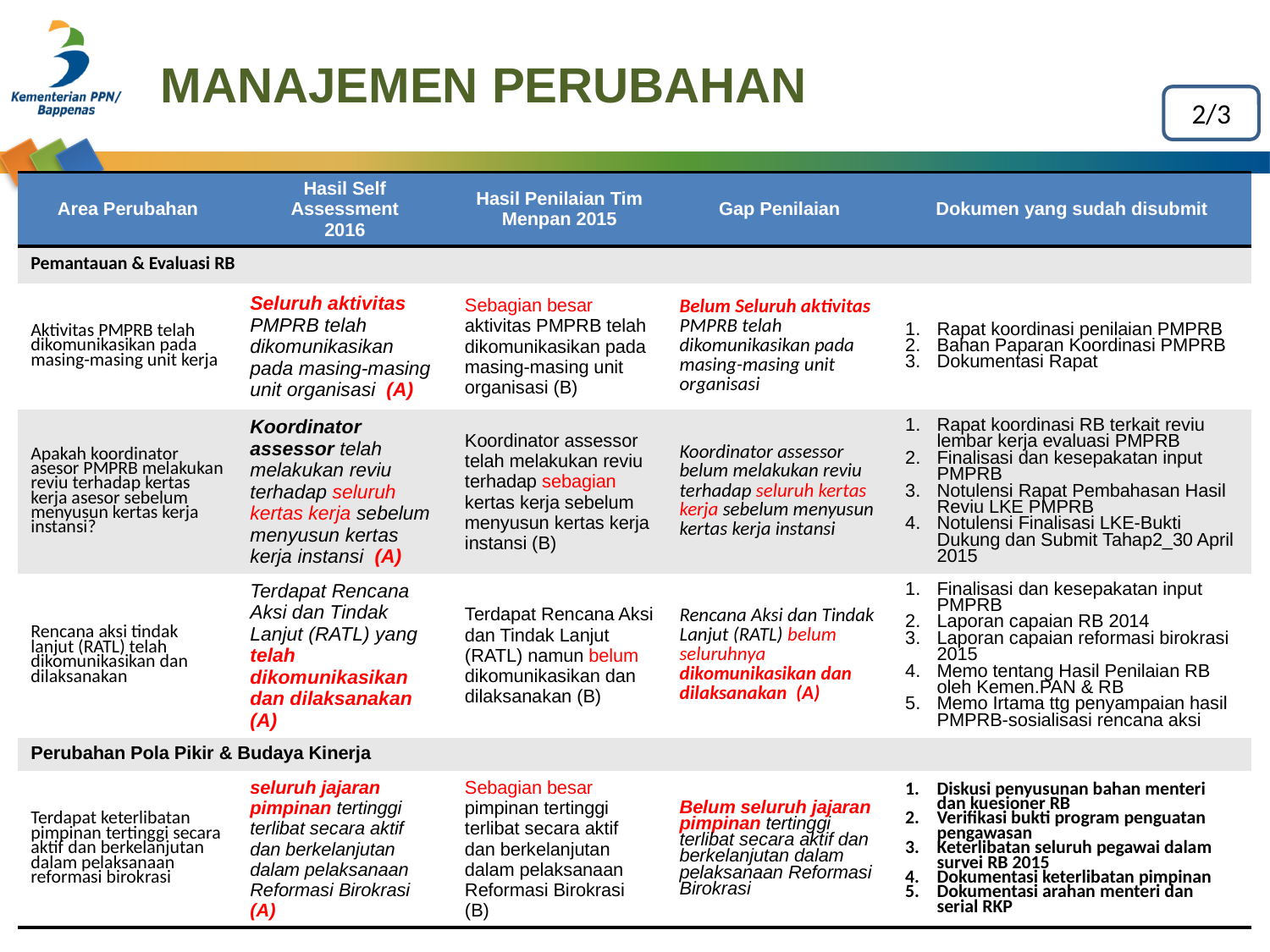

# MANAJEMEN PERUBAHAN
2/3
| Area Perubahan | Hasil Self Assessment 2016 | Hasil Penilaian Tim Menpan 2015 | Gap Penilaian | Dokumen yang sudah disubmit |
| --- | --- | --- | --- | --- |
| Pemantauan & Evaluasi RB |  |  |  |  |
| Aktivitas PMPRB telah dikomunikasikan pada masing-masing unit kerja | Seluruh aktivitas PMPRB telah dikomunikasikan pada masing-masing unit organisasi (A) | Sebagian besar aktivitas PMPRB telah dikomunikasikan pada masing-masing unit organisasi (B) | Belum Seluruh aktivitas PMPRB telah dikomunikasikan pada masing-masing unit organisasi | Rapat koordinasi penilaian PMPRB Bahan Paparan Koordinasi PMPRB Dokumentasi Rapat |
| Apakah koordinator asesor PMPRB melakukan reviu terhadap kertas kerja asesor sebelum menyusun kertas kerja instansi? | Koordinator assessor telah melakukan reviu terhadap seluruh kertas kerja sebelum menyusun kertas kerja instansi (A) | Koordinator assessor telah melakukan reviu terhadap sebagian kertas kerja sebelum menyusun kertas kerja instansi (B) | Koordinator assessor belum melakukan reviu terhadap seluruh kertas kerja sebelum menyusun kertas kerja instansi | Rapat koordinasi RB terkait reviu lembar kerja evaluasi PMPRB Finalisasi dan kesepakatan input PMPRB Notulensi Rapat Pembahasan Hasil Reviu LKE PMPRB Notulensi Finalisasi LKE-Bukti Dukung dan Submit Tahap2\_30 April 2015 |
| Rencana aksi tindak lanjut (RATL) telah dikomunikasikan dan dilaksanakan | Terdapat Rencana Aksi dan Tindak Lanjut (RATL) yang telah dikomunikasikan dan dilaksanakan (A) | Terdapat Rencana Aksi dan Tindak Lanjut (RATL) namun belum dikomunikasikan dan dilaksanakan (B) | Rencana Aksi dan Tindak Lanjut (RATL) belum seluruhnya dikomunikasikan dan dilaksanakan (A) | Finalisasi dan kesepakatan input PMPRB Laporan capaian RB 2014 Laporan capaian reformasi birokrasi 2015 Memo tentang Hasil Penilaian RB oleh Kemen.PAN & RB Memo Irtama ttg penyampaian hasil PMPRB-sosialisasi rencana aksi |
| Perubahan Pola Pikir & Budaya Kinerja |  |  |  |  |
| Terdapat keterlibatan pimpinan tertinggi secara aktif dan berkelanjutan dalam pelaksanaan reformasi birokrasi | seluruh jajaran pimpinan tertinggi terlibat secara aktif dan berkelanjutan dalam pelaksanaan Reformasi Birokrasi (A) | Sebagian besar pimpinan tertinggi terlibat secara aktif dan berkelanjutan dalam pelaksanaan Reformasi Birokrasi (B) | Belum seluruh jajaran pimpinan tertinggi terlibat secara aktif dan berkelanjutan dalam pelaksanaan Reformasi Birokrasi | Diskusi penyusunan bahan menteri dan kuesioner RB Verifikasi bukti program penguatan pengawasan Keterlibatan seluruh pegawai dalam survei RB 2015 Dokumentasi keterlibatan pimpinan Dokumentasi arahan menteri dan serial RKP |